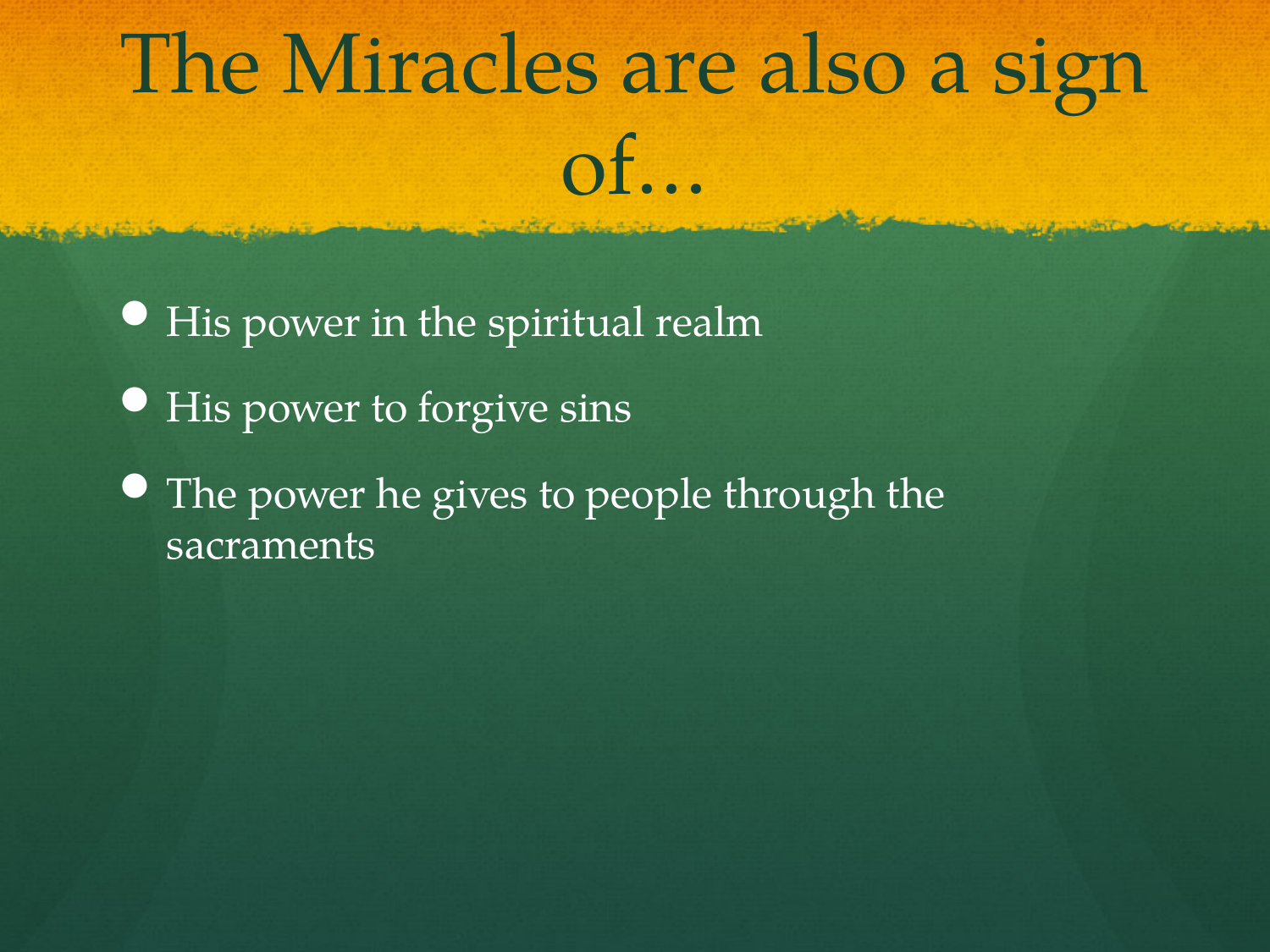

# The Miracles are also a sign of…
His power in the spiritual realm
His power to forgive sins
The power he gives to people through the sacraments